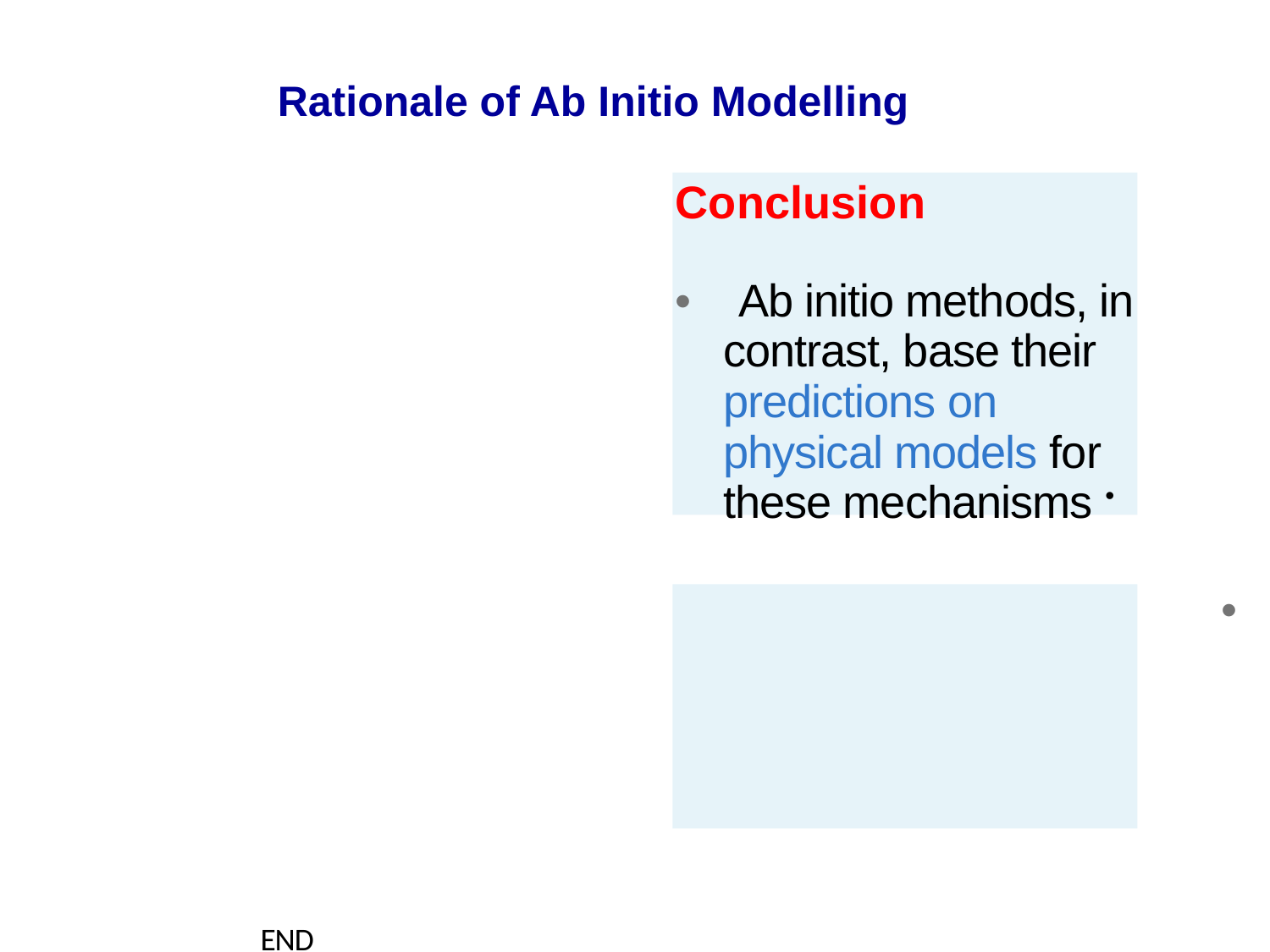

Rationale of Ab Initio Modelling
Conclusion
•    Ab initio methods, in contrast, base their predictions on physical models for these mechanisms •
•    Energy released during the folding process is computed for predicting structure
END